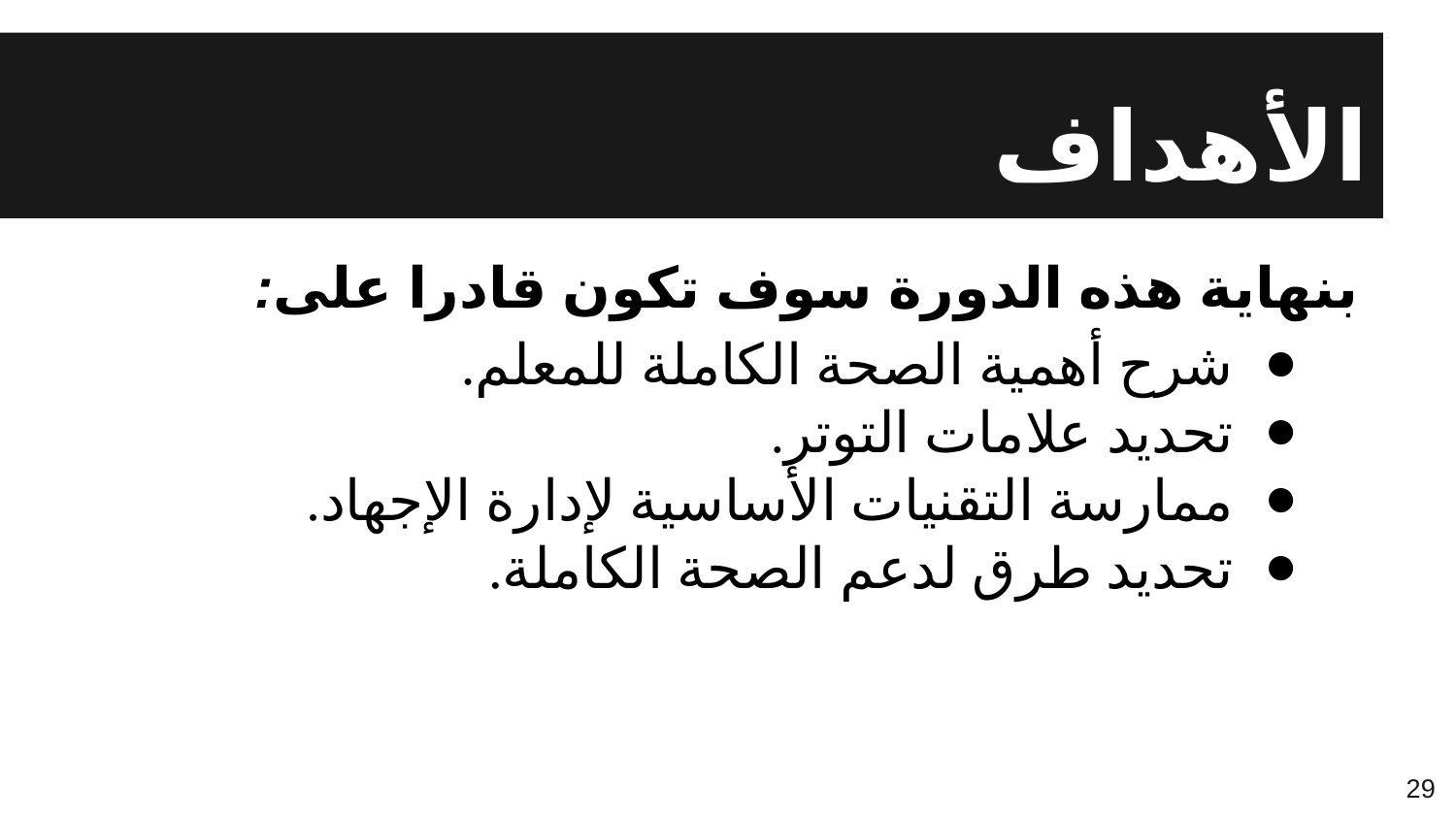

# الأهداف
بنهاية هذه الدورة سوف تكون قادرا على:
شرح أهمية الصحة الكاملة للمعلم.
تحديد علامات التوتر.
ممارسة التقنيات الأساسية لإدارة الإجهاد.
تحديد طرق لدعم الصحة الكاملة.
29